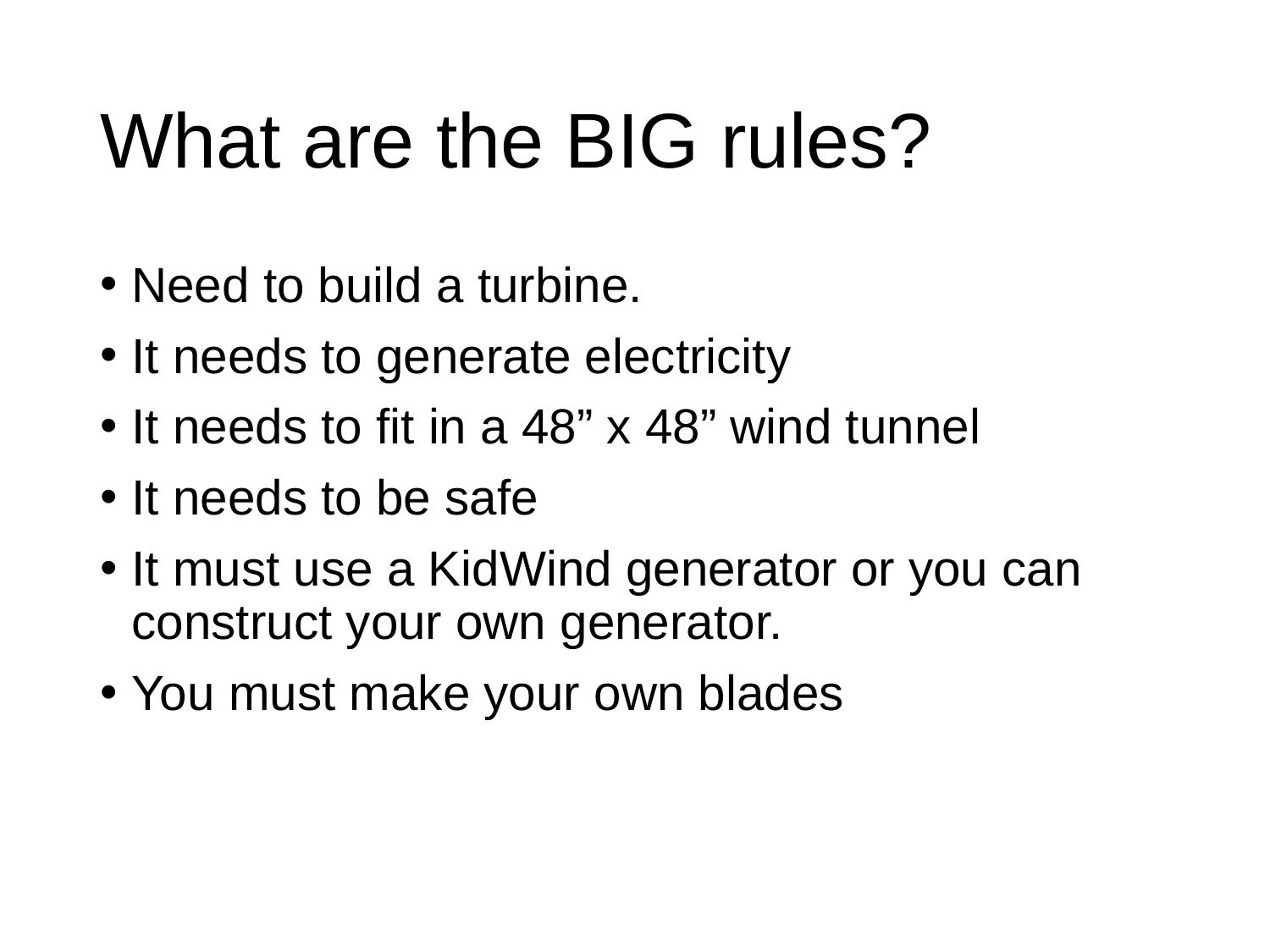

# What are the BIG rules?
Need to build a turbine.
It needs to generate electricity
It needs to fit in a 48” x 48” wind tunnel
It needs to be safe
It must use a KidWind generator or you can construct your own generator.
You must make your own blades